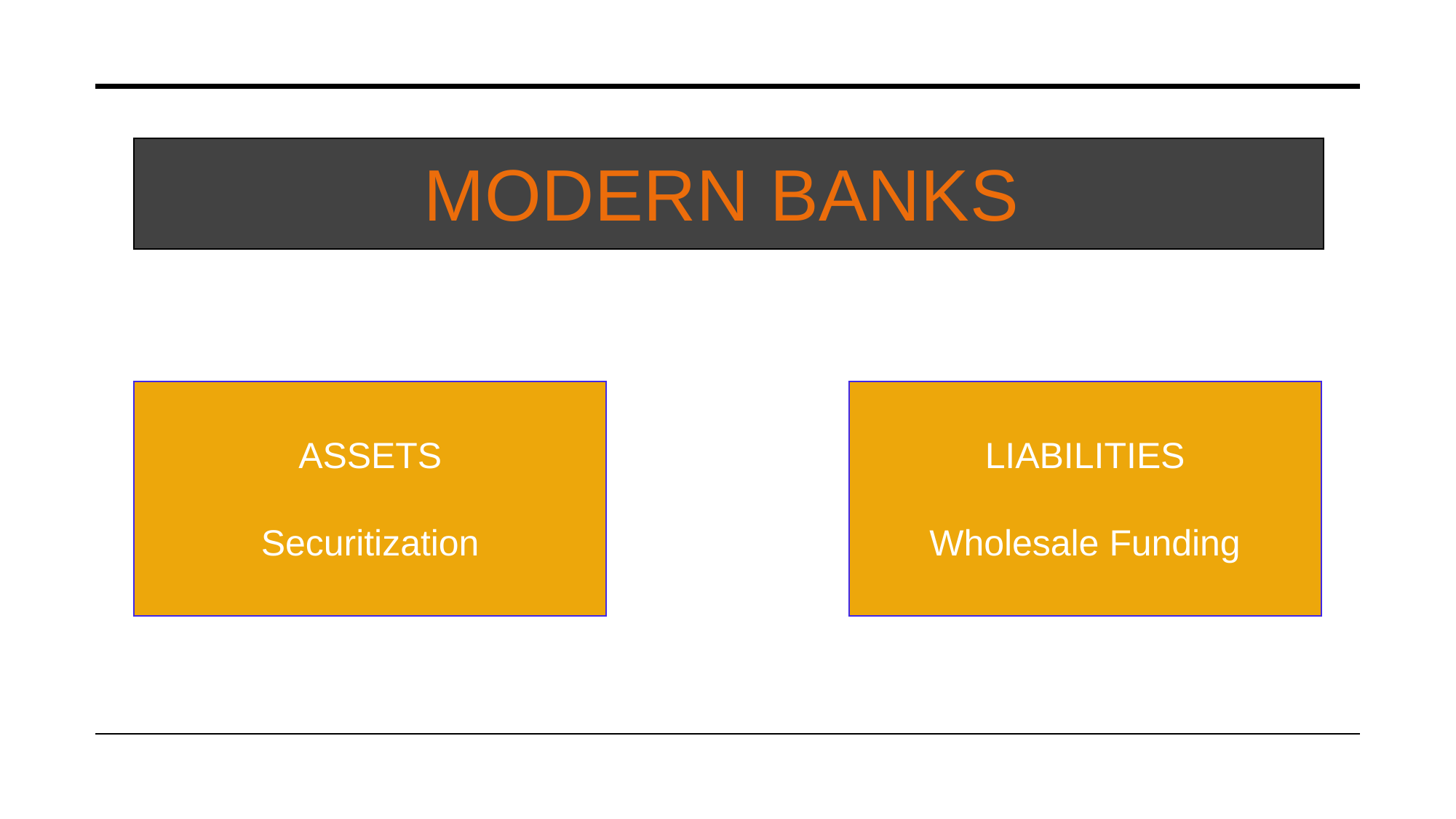

# Modern banks

LIABILITIES

Wholesale Funding
ASSETS

Securitization